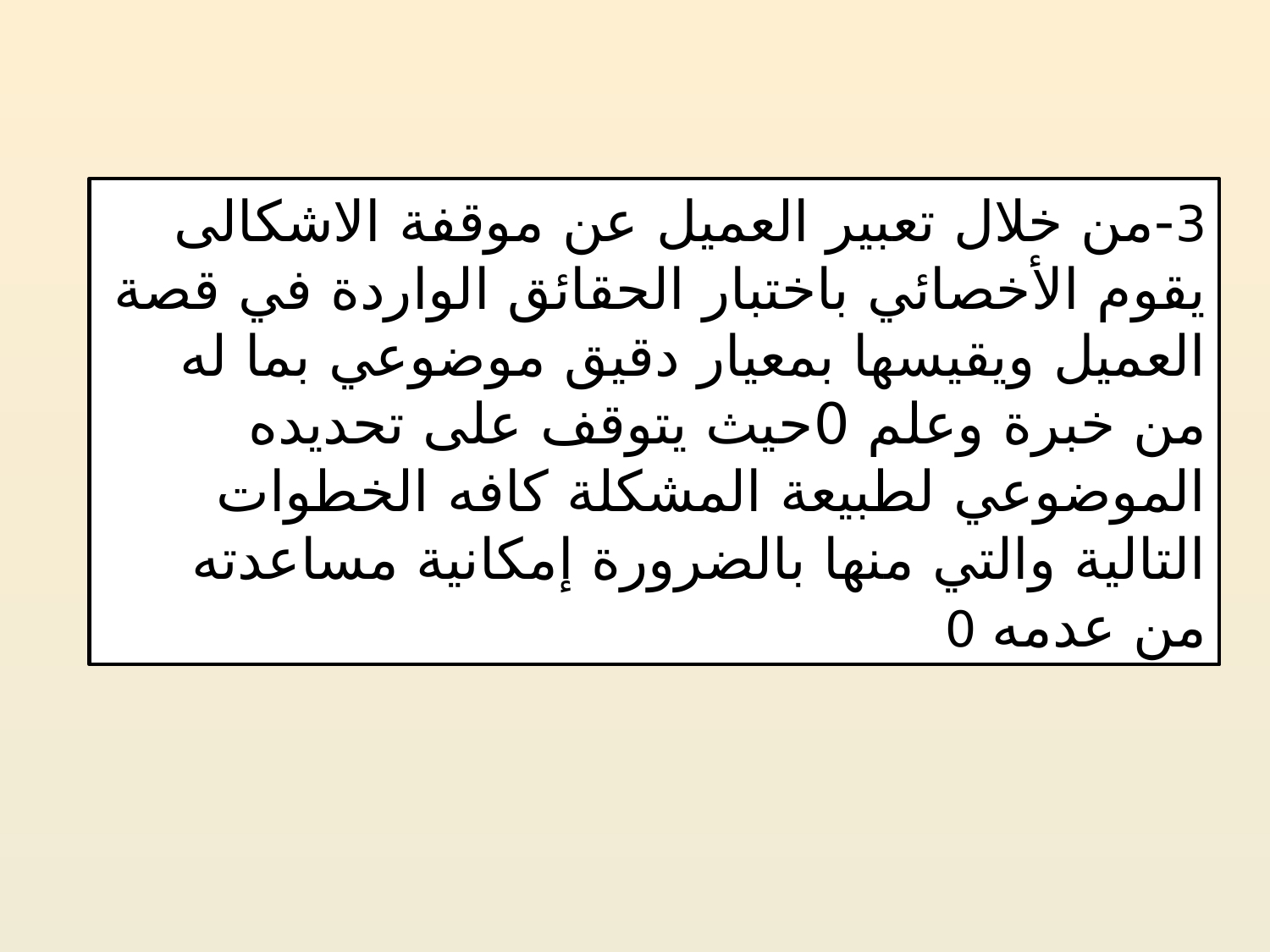

3-من خلال تعبير العميل عن موقفة الاشكالى يقوم الأخصائي باختبار الحقائق الواردة في قصة العميل ويقيسها بمعيار دقيق موضوعي بما له من خبرة وعلم 0حيث يتوقف على تحديده الموضوعي لطبيعة المشكلة كافه الخطوات التالية والتي منها بالضرورة إمكانية مساعدته من عدمه 0